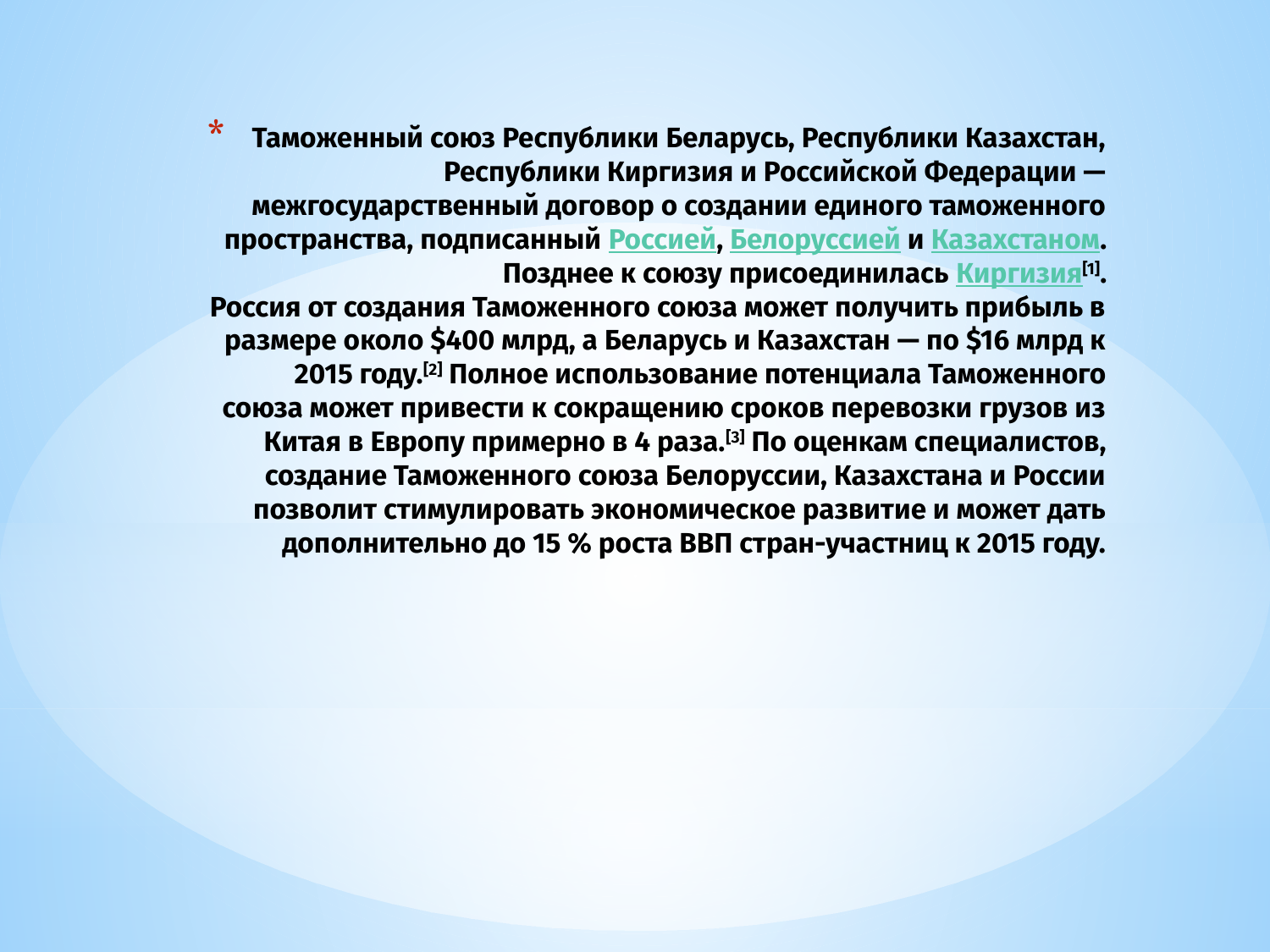

# Таможенный союз Республики Беларусь, Республики Казахстан, Республики Киргизия и Российской Федерации — межгосударственный договор о создании единого таможенного пространства, подписанный Россией, Белоруссией и Казахстаном. Позднее к союзу присоединилась Киргизия[1]. Россия от создания Таможенного союза может получить прибыль в размере около $400 млрд, а Беларусь и Казахстан — по $16 млрд к 2015 году.[2] Полное использование потенциала Таможенного союза может привести к сокращению сроков перевозки грузов из Китая в Европу примерно в 4 раза.[3] По оценкам специалистов, создание Таможенного союза Белоруссии, Казахстана и России позволит стимулировать экономическое развитие и может дать дополнительно до 15 % роста ВВП стран-участниц к 2015 году.